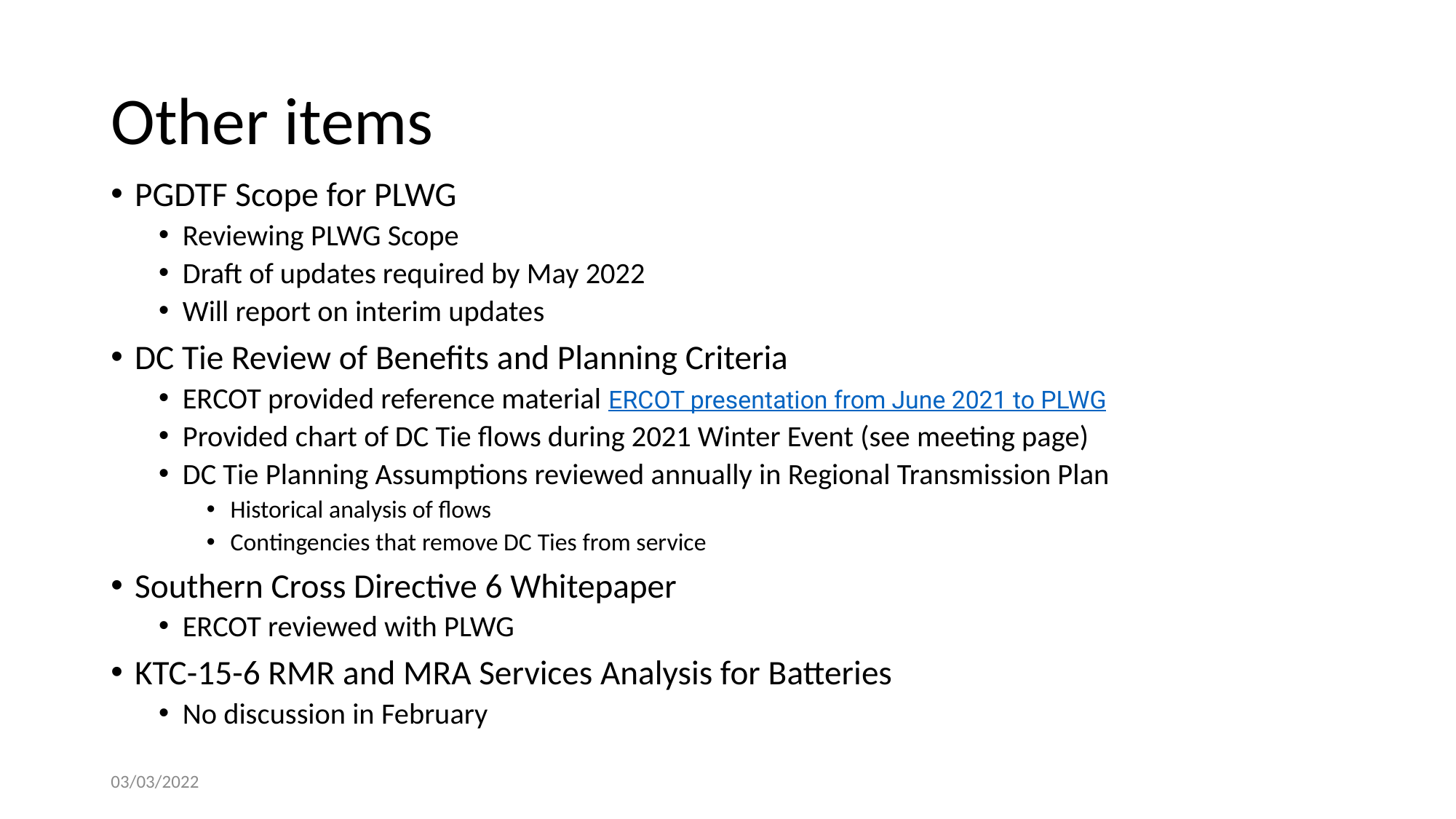

# Other items
PGDTF Scope for PLWG
Reviewing PLWG Scope
Draft of updates required by May 2022
Will report on interim updates
DC Tie Review of Benefits and Planning Criteria
ERCOT provided reference material ERCOT presentation from June 2021 to PLWG
Provided chart of DC Tie flows during 2021 Winter Event (see meeting page)
DC Tie Planning Assumptions reviewed annually in Regional Transmission Plan
Historical analysis of flows
Contingencies that remove DC Ties from service
Southern Cross Directive 6 Whitepaper
ERCOT reviewed with PLWG
KTC-15-6 RMR and MRA Services Analysis for Batteries
No discussion in February

03/03/2022